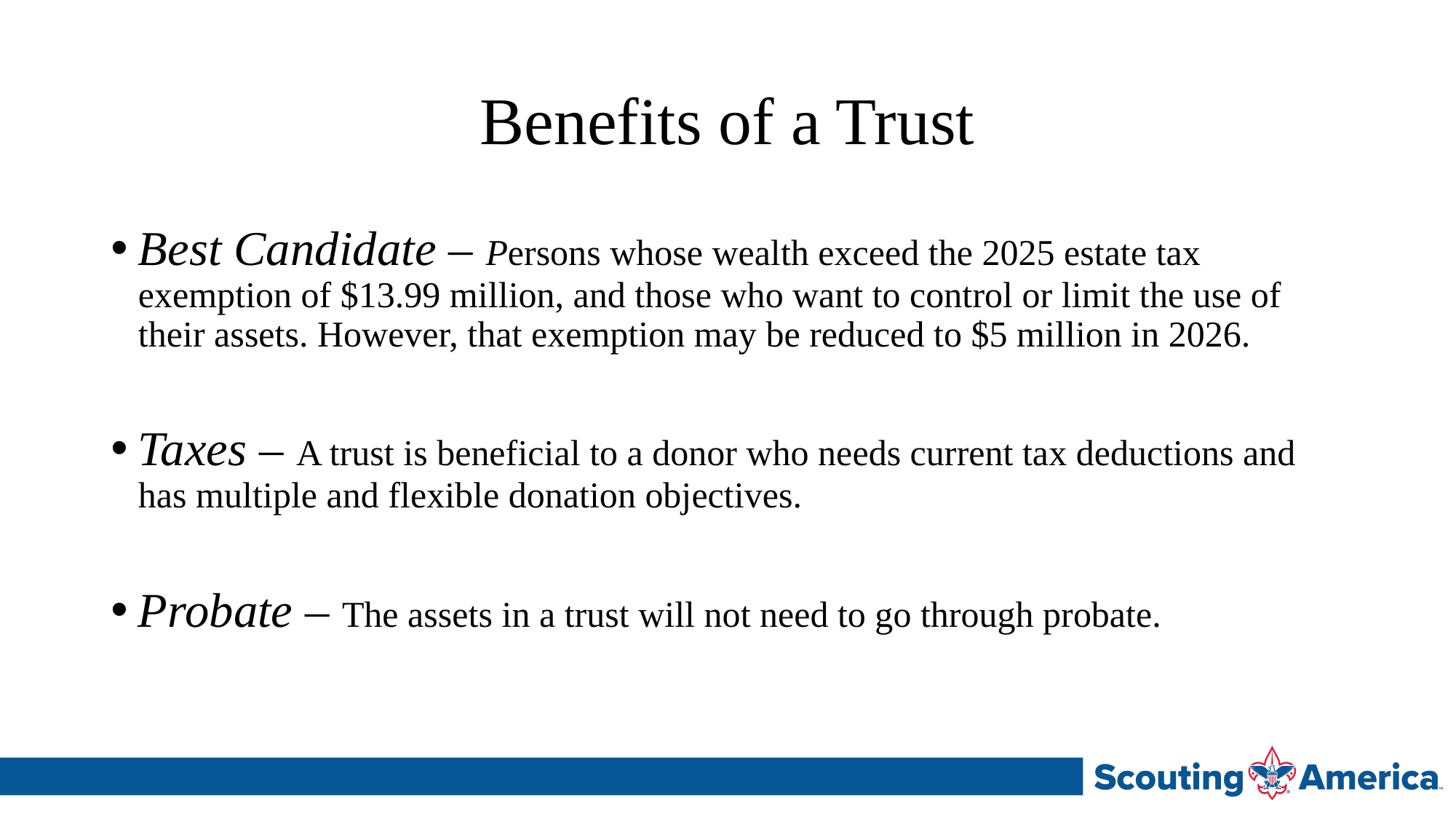

# Benefits of a Trust
Best Candidate – Persons whose wealth exceed the 2025 estate tax exemption of $13.99 million, and those who want to control or limit the use of their assets. However, that exemption may be reduced to $5 million in 2026.

Taxes – A trust is beneficial to a donor who needs current tax deductions and has multiple and flexible donation objectives.

Probate – The assets in a trust will not need to go through probate.